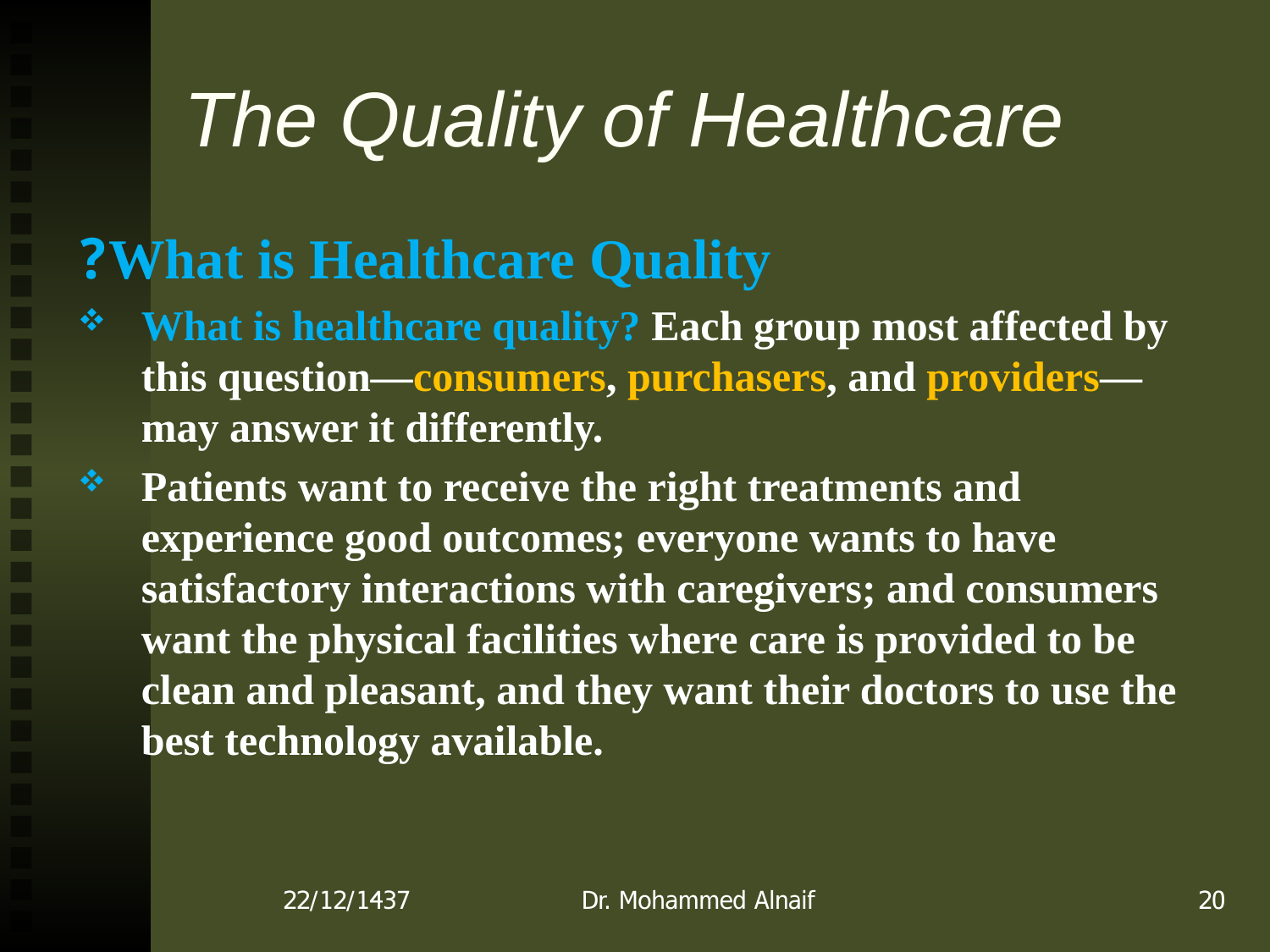

# The Quality of Healthcare
What is Healthcare Quality?
What is healthcare quality? Each group most affected by this question—consumers, purchasers, and providers—may answer it differently.
Patients want to receive the right treatments and experience good outcomes; everyone wants to have satisfactory interactions with caregivers; and consumers want the physical facilities where care is provided to be clean and pleasant, and they want their doctors to use the best technology available.
22/12/1437
Dr. Mohammed Alnaif
20